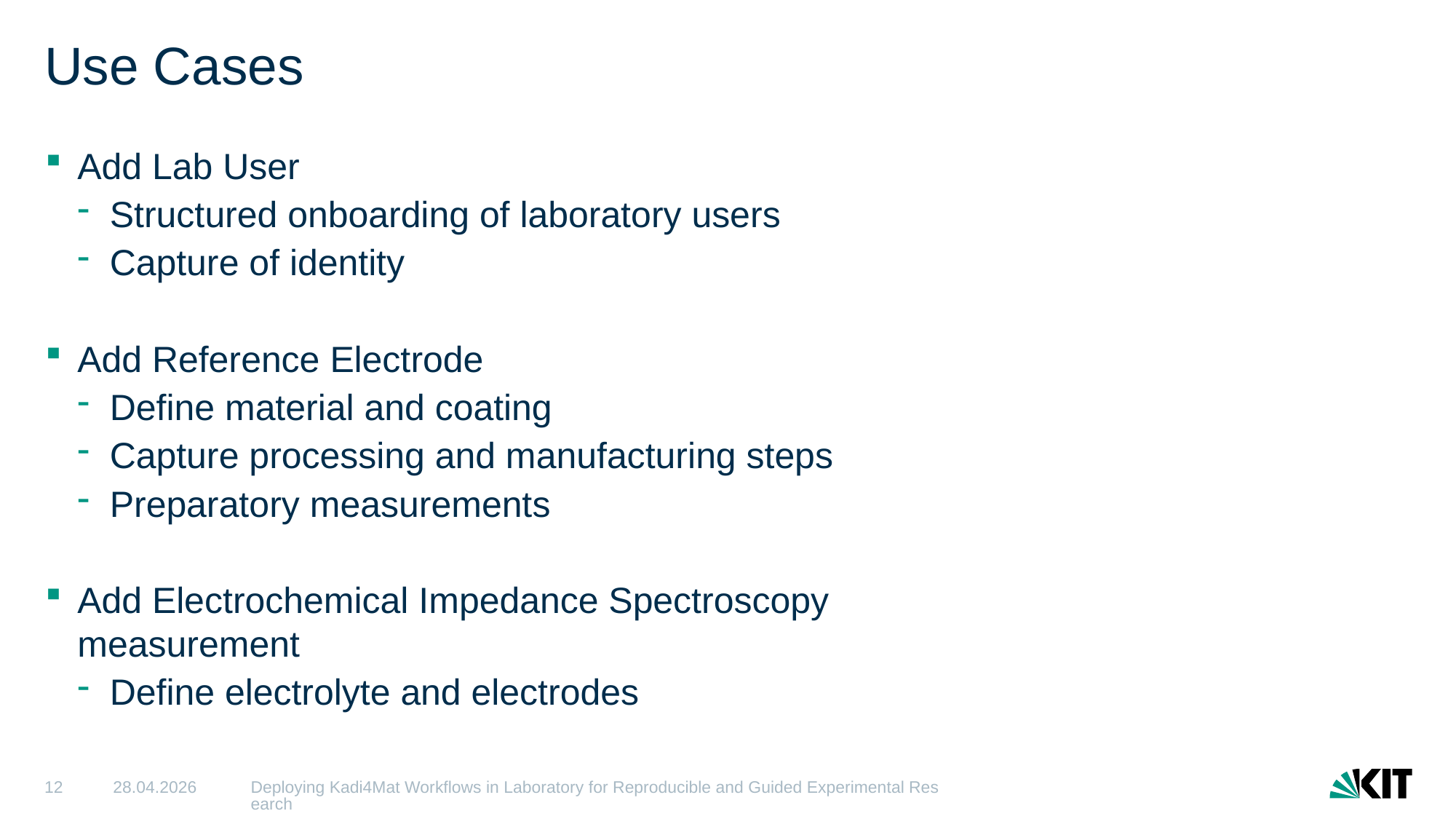

# Use Cases
Add Lab User
Structured onboarding of laboratory users
Capture of identity
Add Reference Electrode
Define material and coating
Capture processing and manufacturing steps
Preparatory measurements
Add Electrochemical Impedance Spectroscopy measurement
Define electrolyte and electrodes
12
28.04.2026
Deploying Kadi4Mat Workflows in Laboratory for Reproducible and Guided Experimental Research